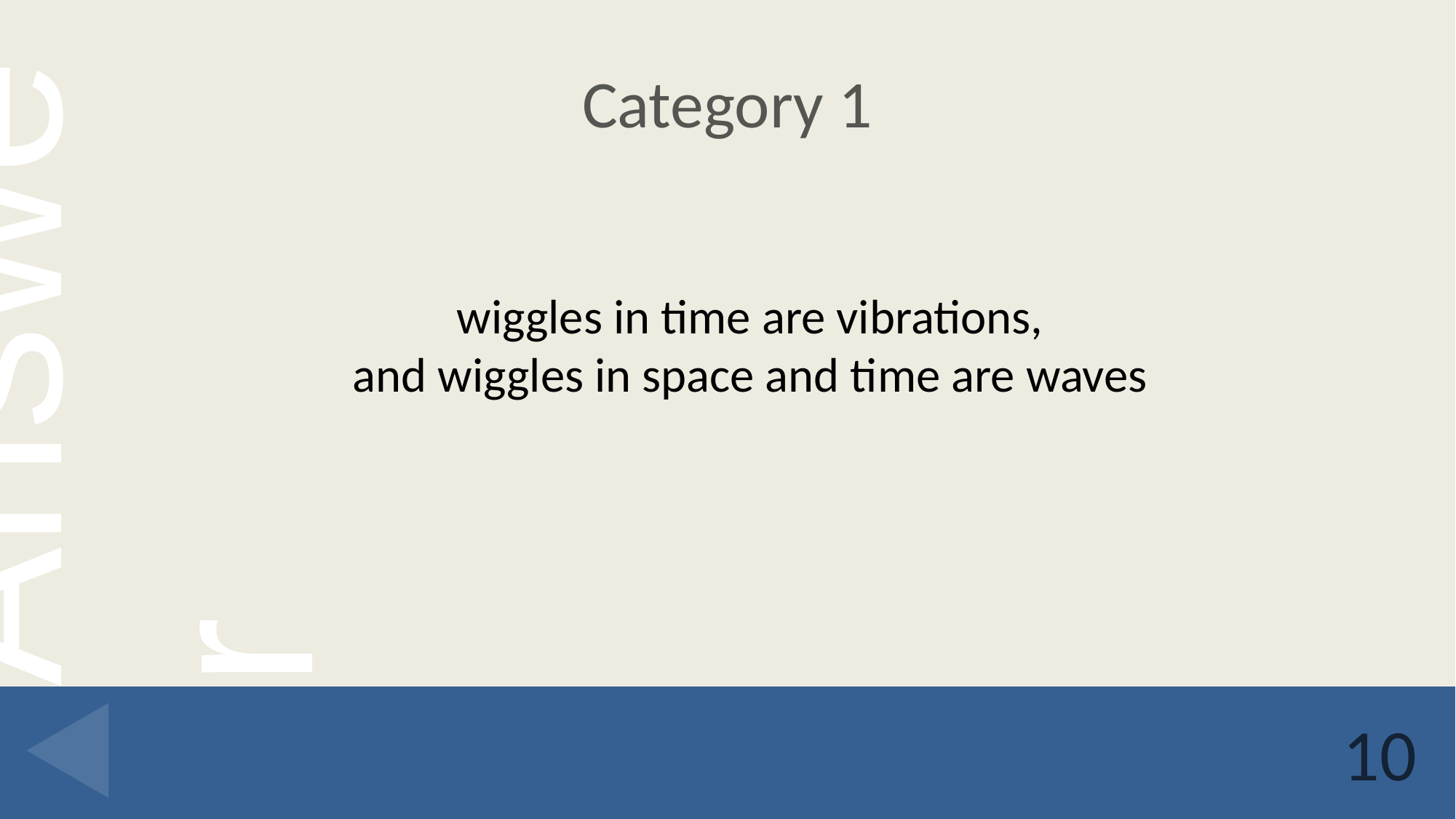

# Category 1
 wiggles in time are vibrations,
and wiggles in space and time are waves
10